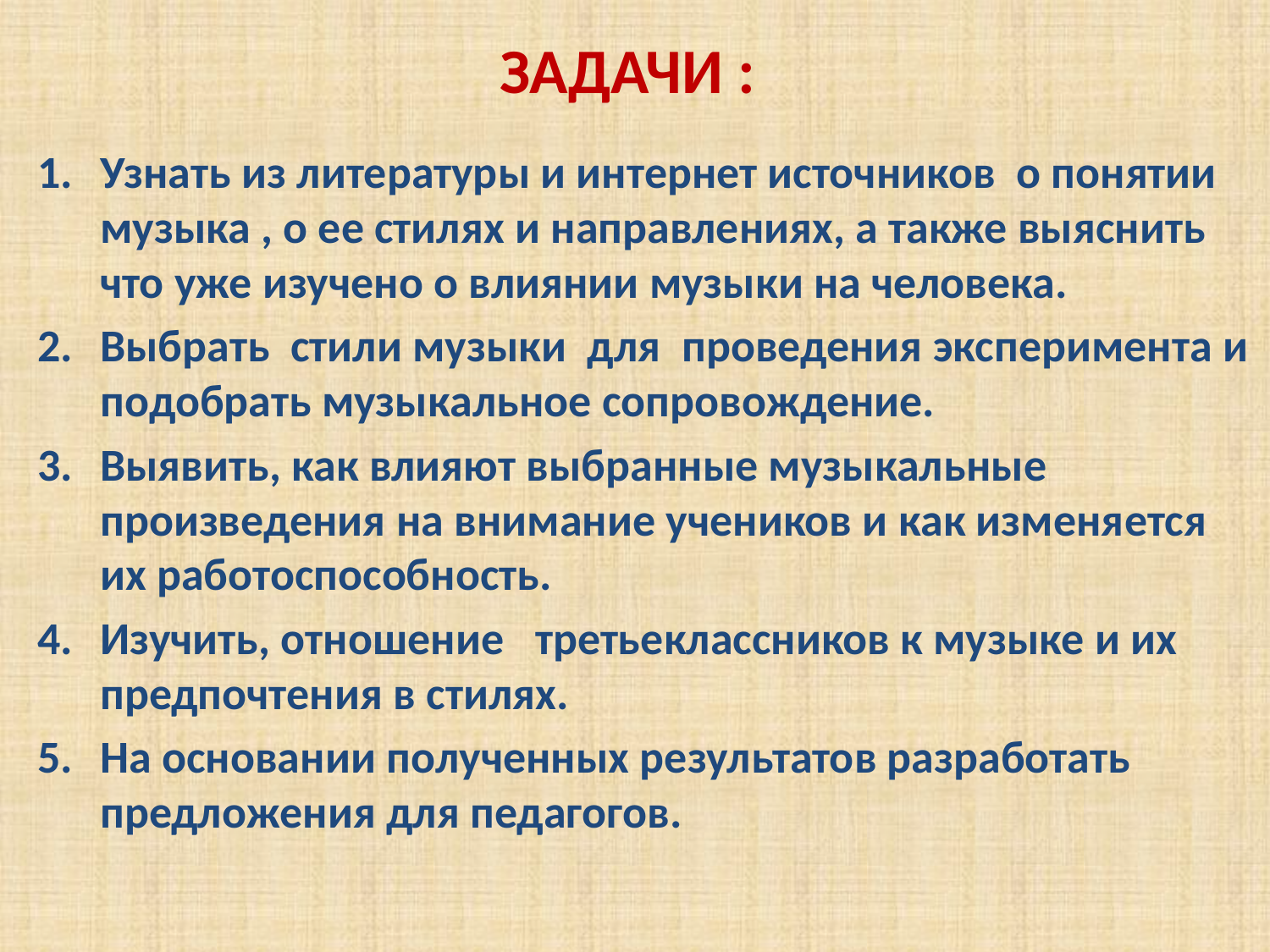

# ЗАДАЧИ :
Узнать из литературы и интернет источников  о понятии музыка , о ее стилях и направлениях, а также выяснить что уже изучено о влиянии музыки на человека.
Выбрать  стили музыки  для  проведения эксперимента и подобрать музыкальное сопровождение.
Выявить, как влияют выбранные музыкальные произведения на внимание учеников и как изменяется их работоспособность.
Изучить, отношение   третьеклассников к музыке и их предпочтения в стилях.
На основании полученных результатов разработать предложения для педагогов.